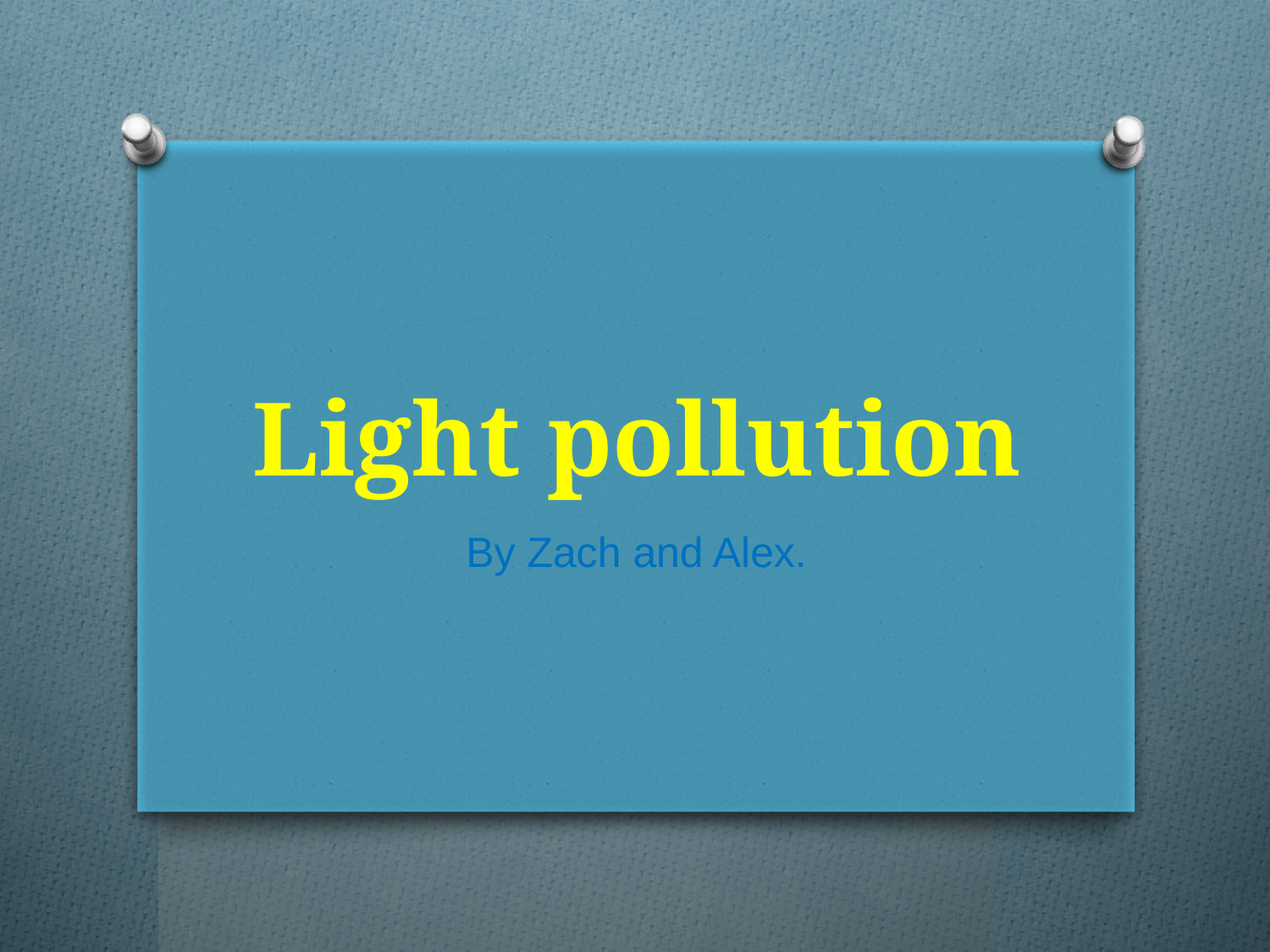

# Light pollution
By Zach and Alex.